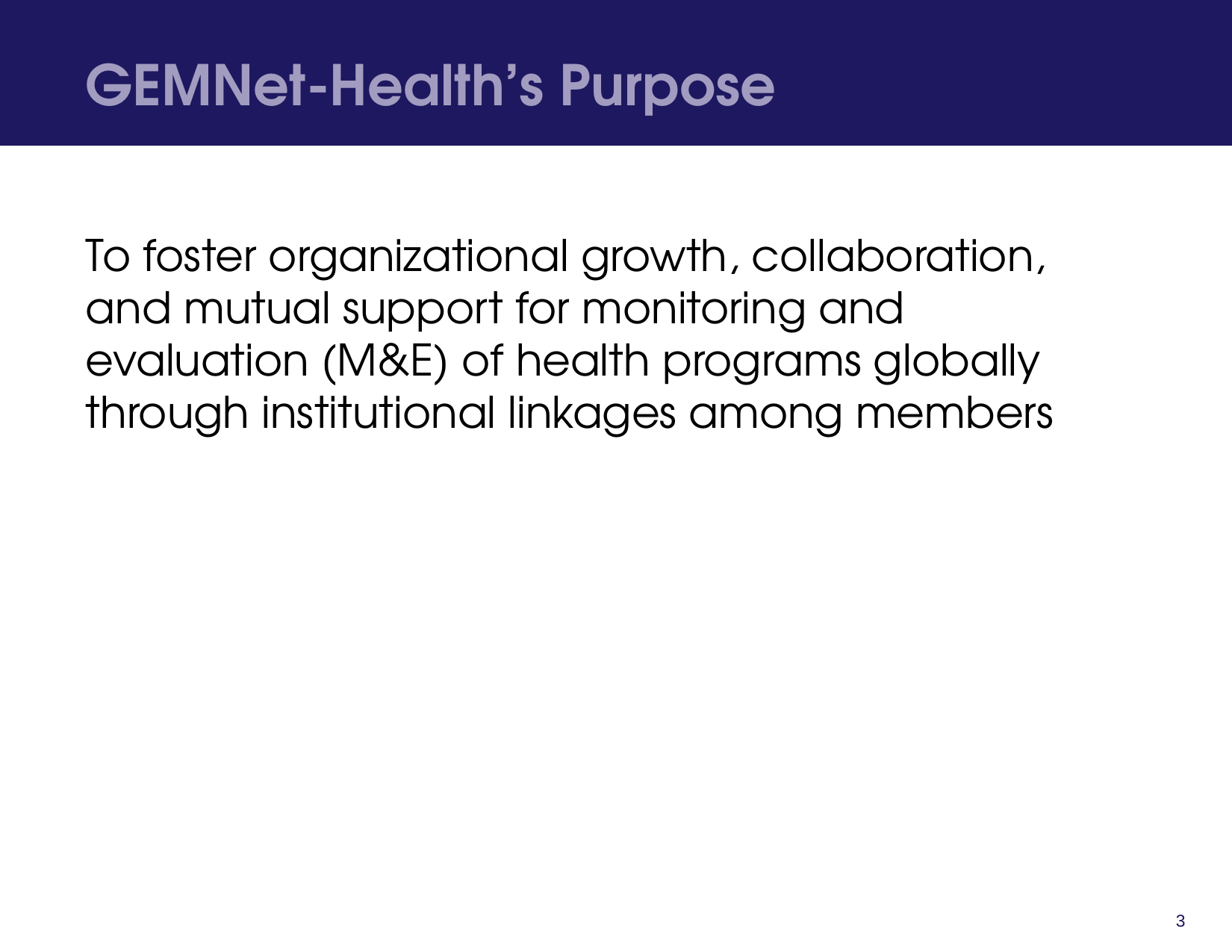

# GEMNet-Health’s Purpose
To foster organizational growth, collaboration, and mutual support for monitoring and evaluation (M&E) of health programs globally through institutional linkages among members

3